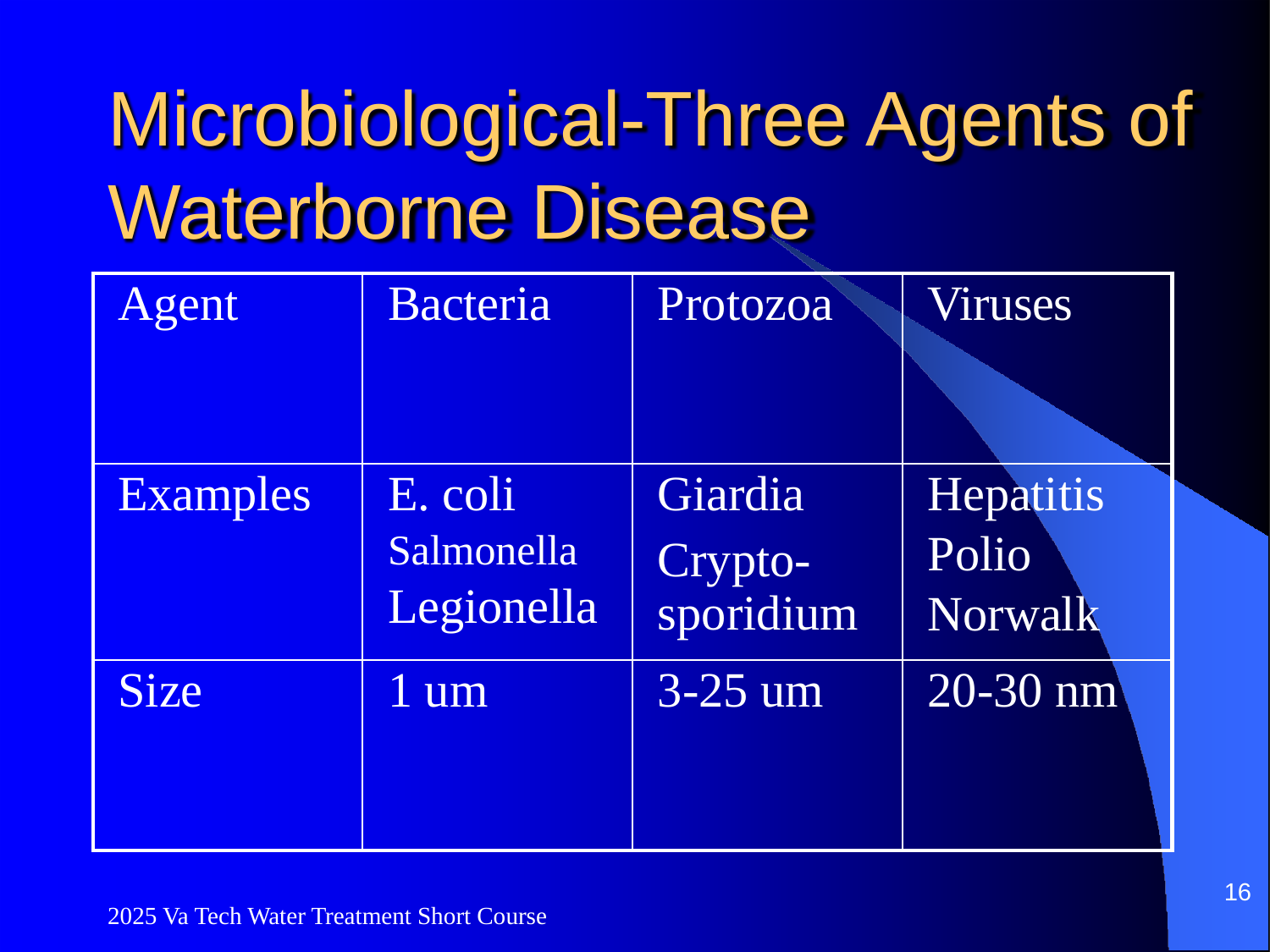

# Microbiological-Three Agents of  Waterborne Disease

| Agent | Bacteria | Protozoa | Viruses |
| --- | --- | --- | --- |
| Examples | E. coli Salmonella Legionella | Giardia Crypto- sporidium | Hepatitis Polio Norwalk |
| Size | 1 um | 3-25 um | 20-30 nm |
16
2025 Va Tech Water Treatment Short Course